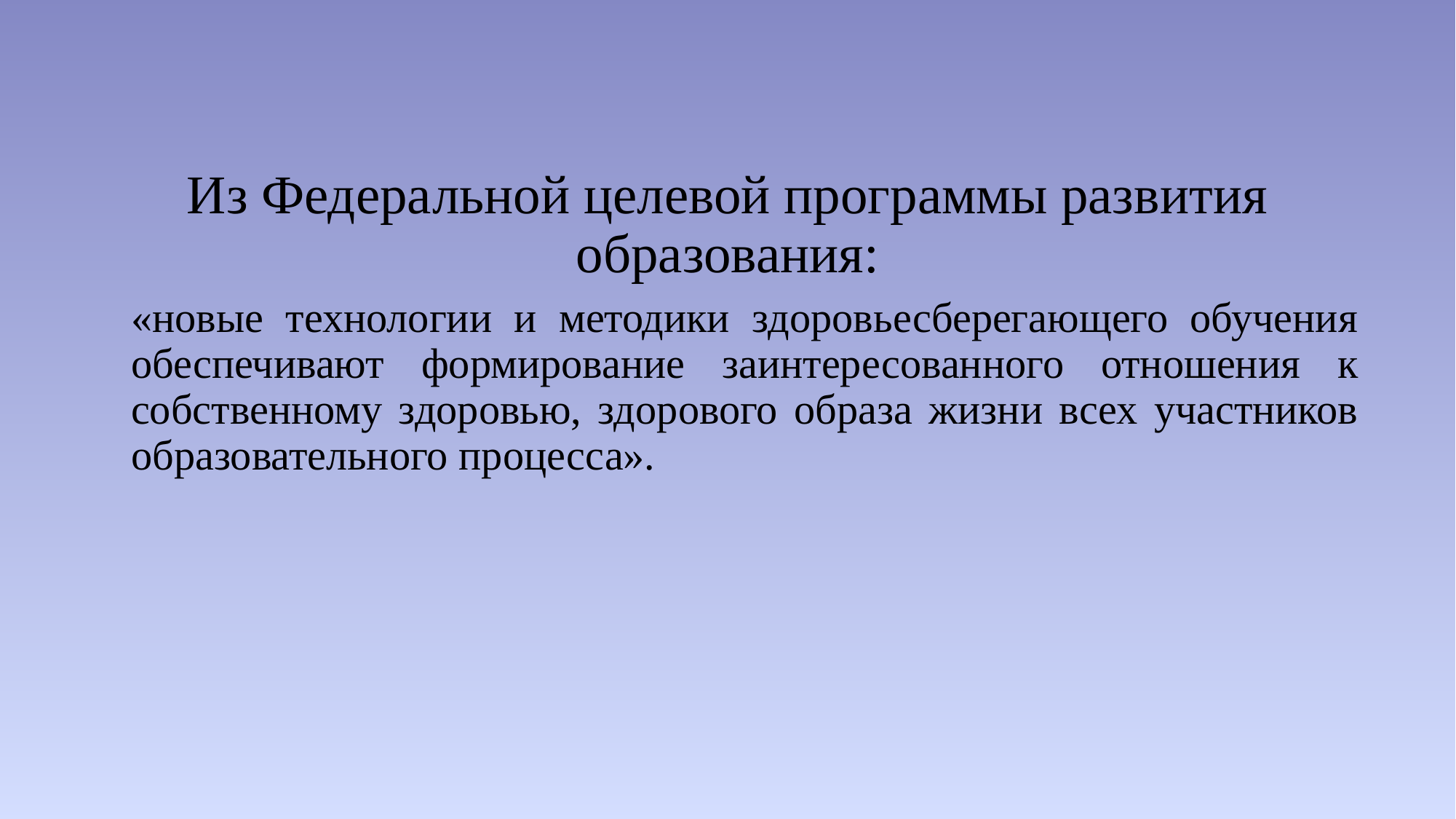

# Из Федеральной целевой программы развития образования:
«новые технологии и методики здоровьесберегающего обучения обеспечивают формирование заинтересованного отношения к собственному здоровью, здорового образа жизни всех участников образовательного процесса».